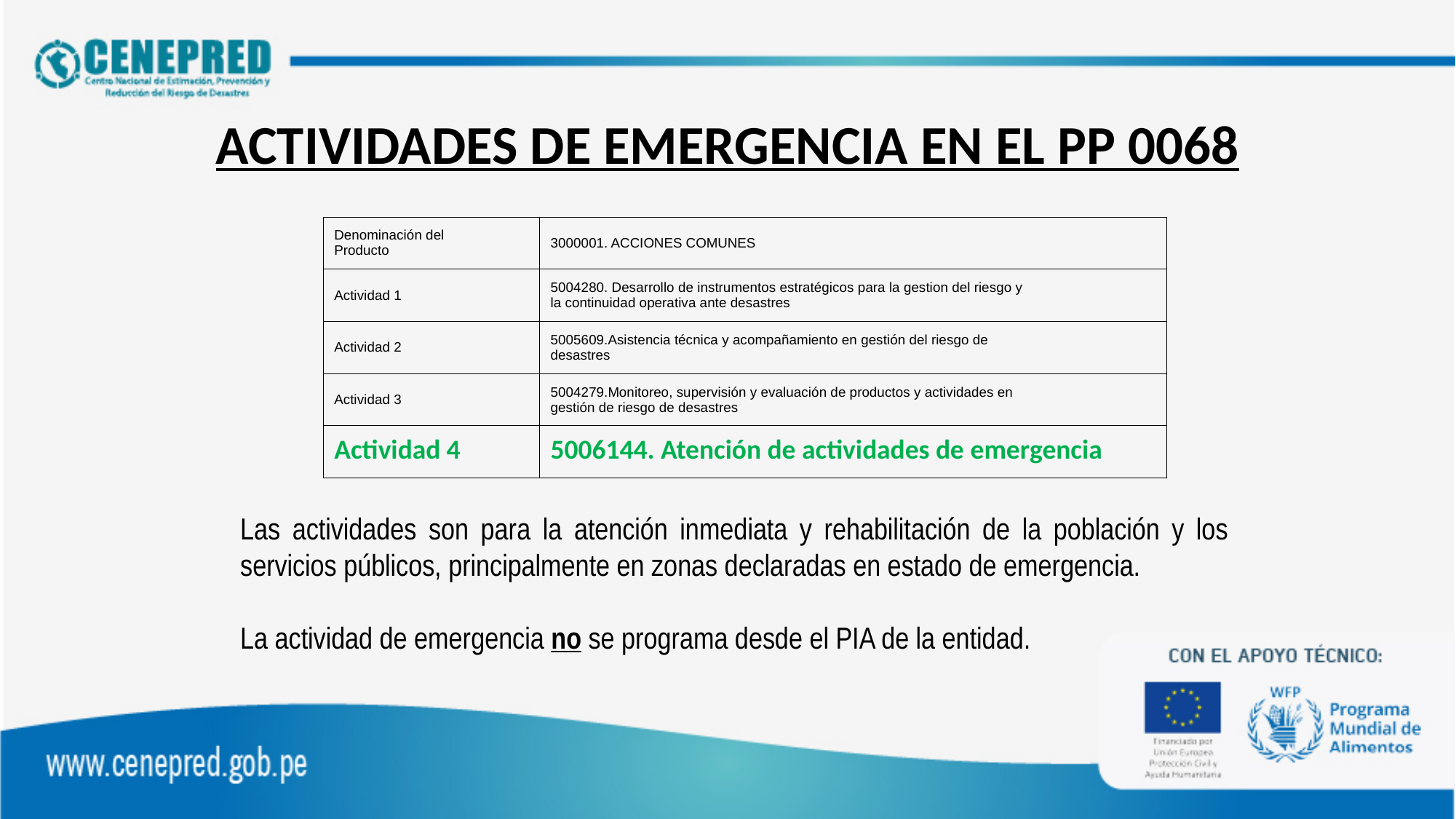

# ACTIVIDADES DE EMERGENCIA EN EL PP 0068
| Denominación del Producto | 3000001. ACCIONES COMUNES |
| --- | --- |
| Actividad 1 | 5004280. Desarrollo de instrumentos estratégicos para la gestion del riesgo y la continuidad operativa ante desastres |
| Actividad 2 | 5005609.Asistencia técnica y acompañamiento en gestión del riesgo de desastres |
| Actividad 3 | 5004279.Monitoreo, supervisión y evaluación de productos y actividades en gestión de riesgo de desastres |
| Actividad 4 | 5006144. Atención de actividades de emergencia |
Las actividades son para la atención inmediata y rehabilitación de la población y los servicios públicos, principalmente en zonas declaradas en estado de emergencia.

La actividad de emergencia no se programa desde el PIA de la entidad.